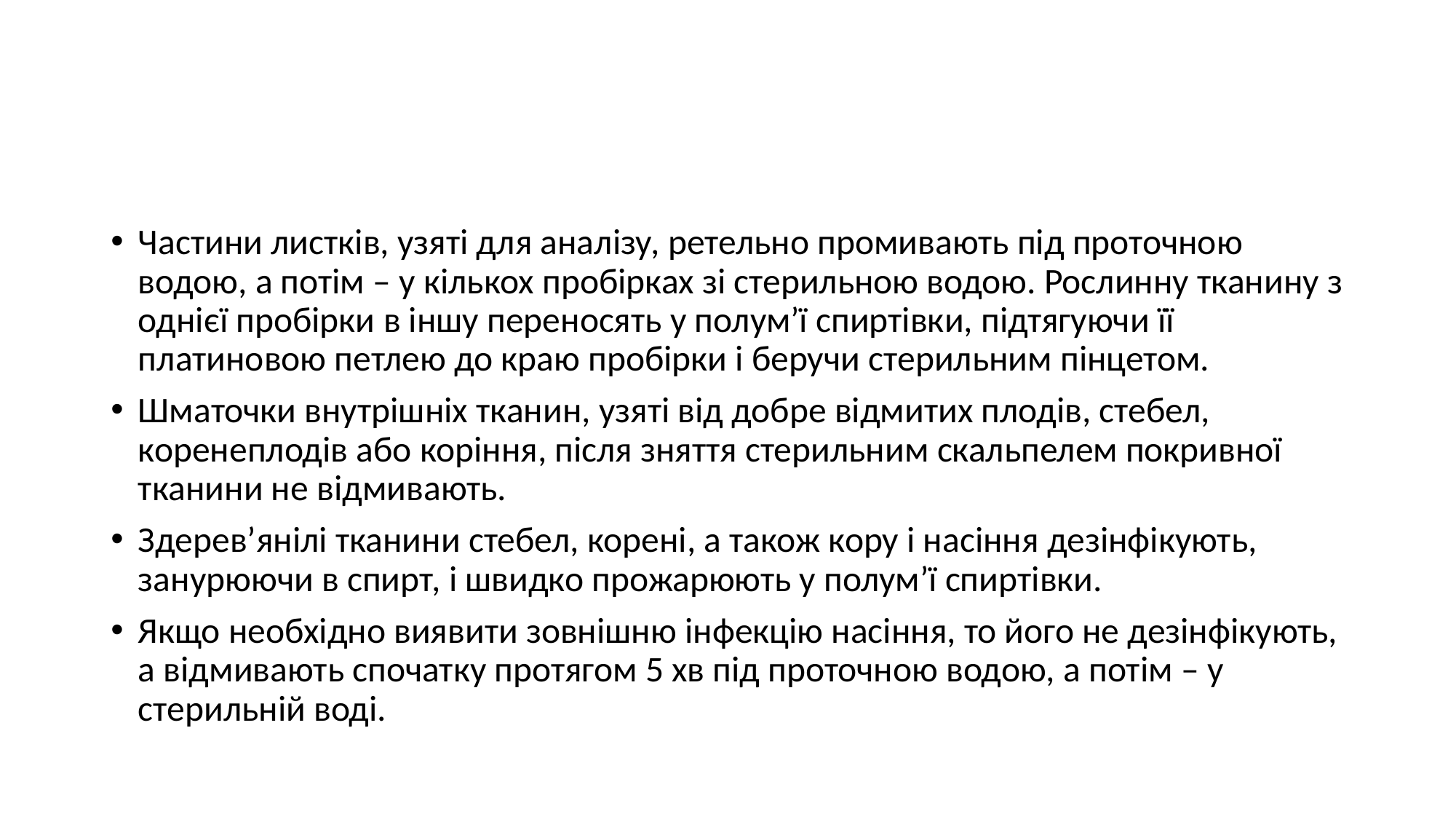

#
Частини листків, узяті для аналізу, ретельно промивають під проточною водою, а потім – у кількох пробірках зі стерильною водою. Рослинну тканину з однієї пробірки в іншу переносять у полум’ї спиртівки, підтягуючи її платиновою петлею до краю пробірки і беручи стерильним пінцетом.
Шматочки внутрішніх тканин, узяті від добре відмитих плодів, стебел, коренеплодів або коріння, після зняття стерильним скальпелем покривної тканини не відмивають.
Здерев’янілі тканини стебел, корені, а також кору і насіння дезінфікують, занурюючи в спирт, і швидко прожарюють у полум’ї спиртівки.
Якщо необхідно виявити зовнішню інфекцію насіння, то його не дезінфікують, а відмивають спочатку протягом 5 хв під проточною водою, а потім – у стерильній воді.